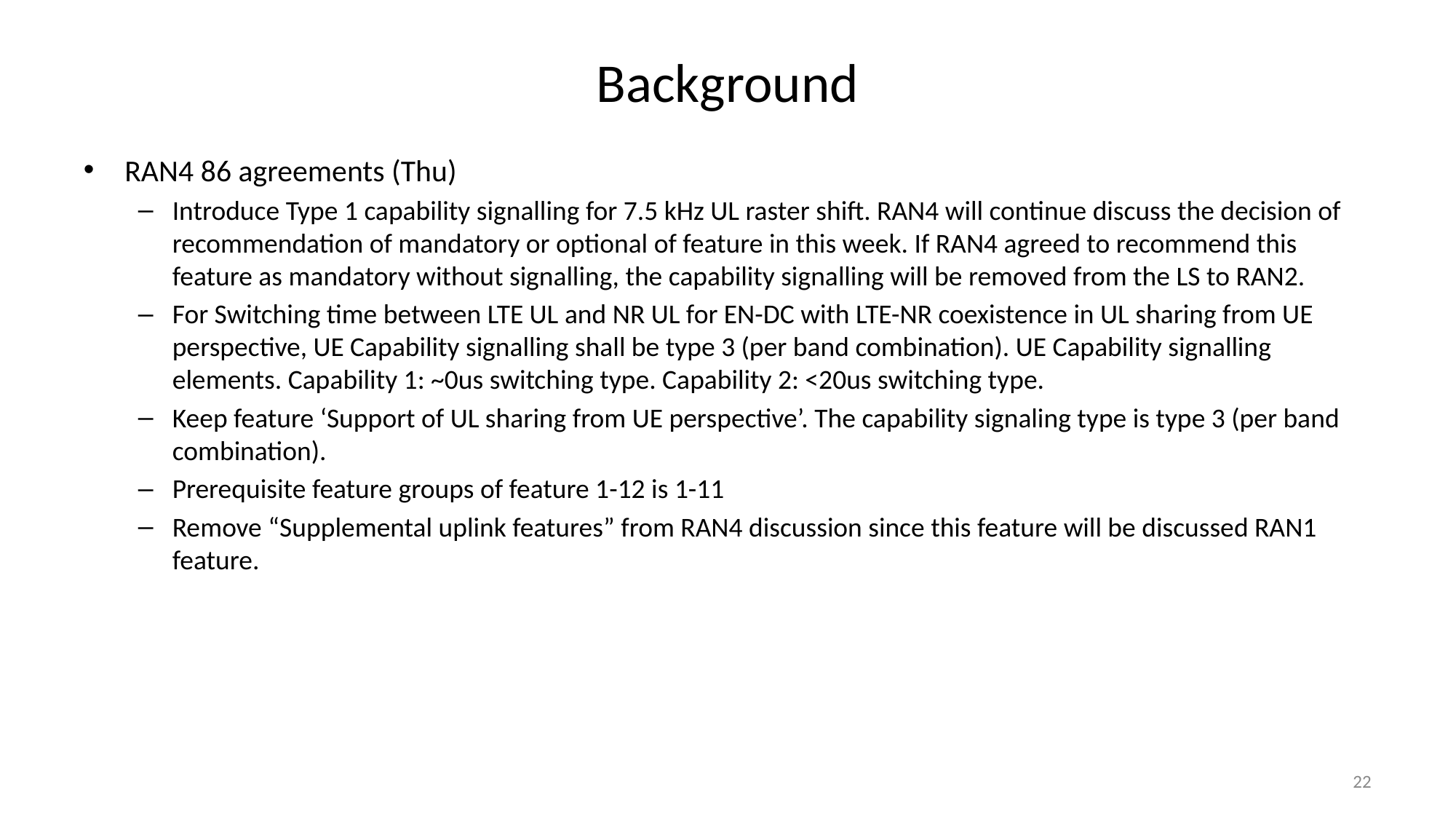

# Background
RAN4 86 agreements (Thu)
Introduce Type 1 capability signalling for 7.5 kHz UL raster shift. RAN4 will continue discuss the decision of recommendation of mandatory or optional of feature in this week. If RAN4 agreed to recommend this feature as mandatory without signalling, the capability signalling will be removed from the LS to RAN2.
For Switching time between LTE UL and NR UL for EN-DC with LTE-NR coexistence in UL sharing from UE perspective, UE Capability signalling shall be type 3 (per band combination). UE Capability signalling elements. Capability 1: ~0us switching type. Capability 2: <20us switching type.
Keep feature ‘Support of UL sharing from UE perspective’. The capability signaling type is type 3 (per band combination).
Prerequisite feature groups of feature 1-12 is 1-11
Remove “Supplemental uplink features” from RAN4 discussion since this feature will be discussed RAN1 feature.

22